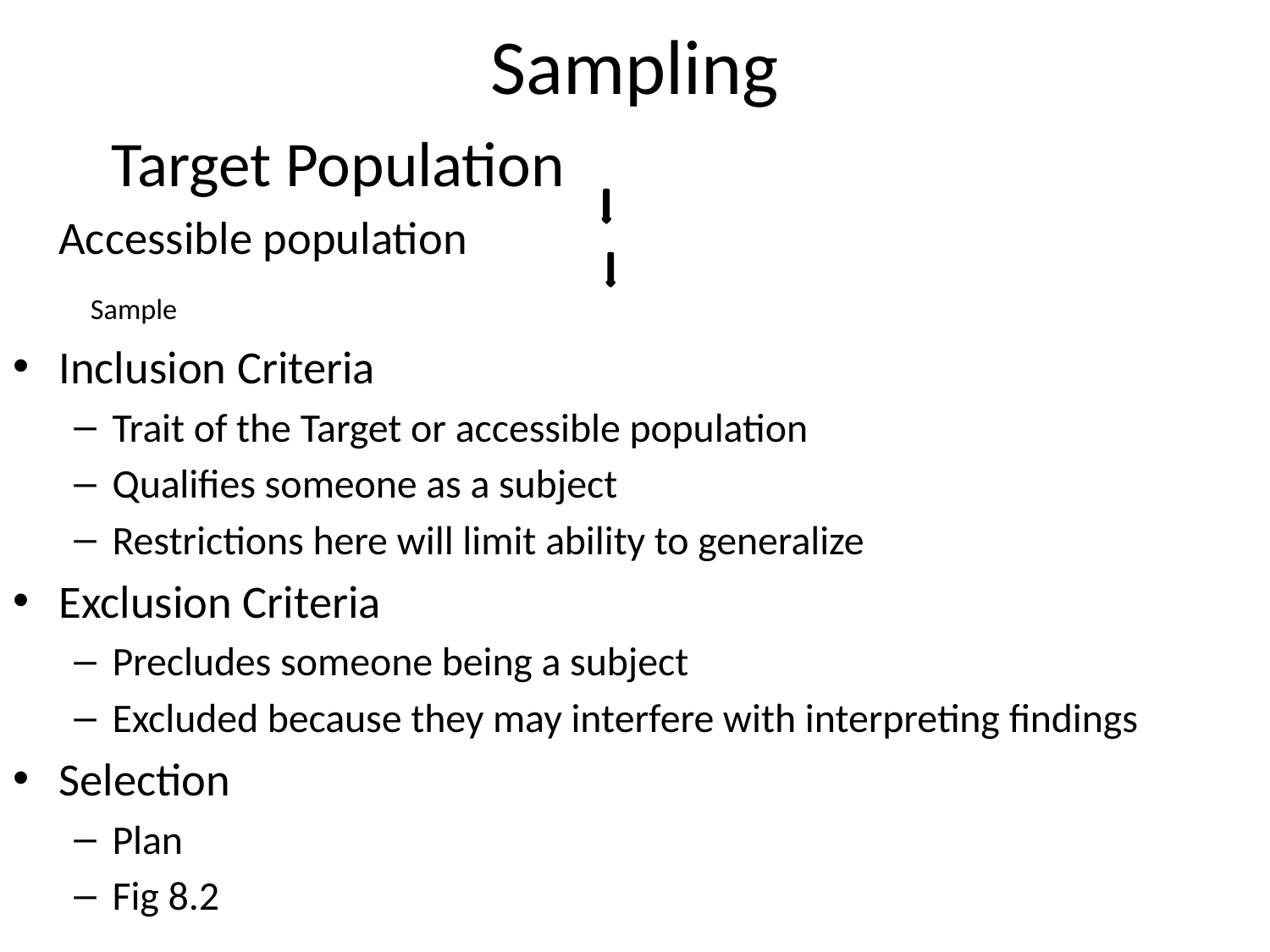

# Sampling
			     Target Population
				Accessible population
					   Sample
Inclusion Criteria
Trait of the Target or accessible population
Qualifies someone as a subject
Restrictions here will limit ability to generalize
Exclusion Criteria
Precludes someone being a subject
Excluded because they may interfere with interpreting findings
Selection
Plan
Fig 8.2